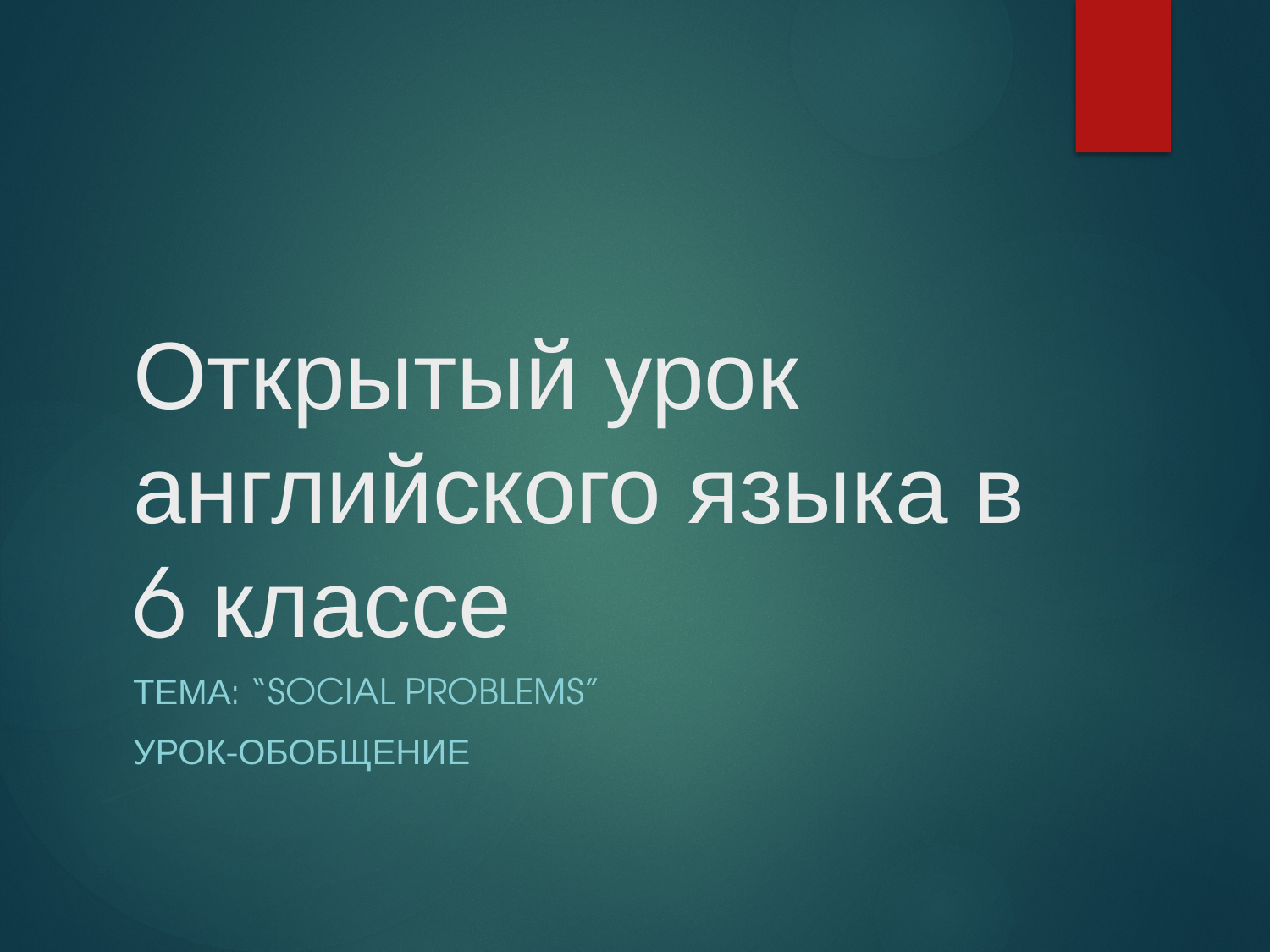

# Открытый урок английского языка в 6 классе
Тема: “Social problems”
Урок-обобщение